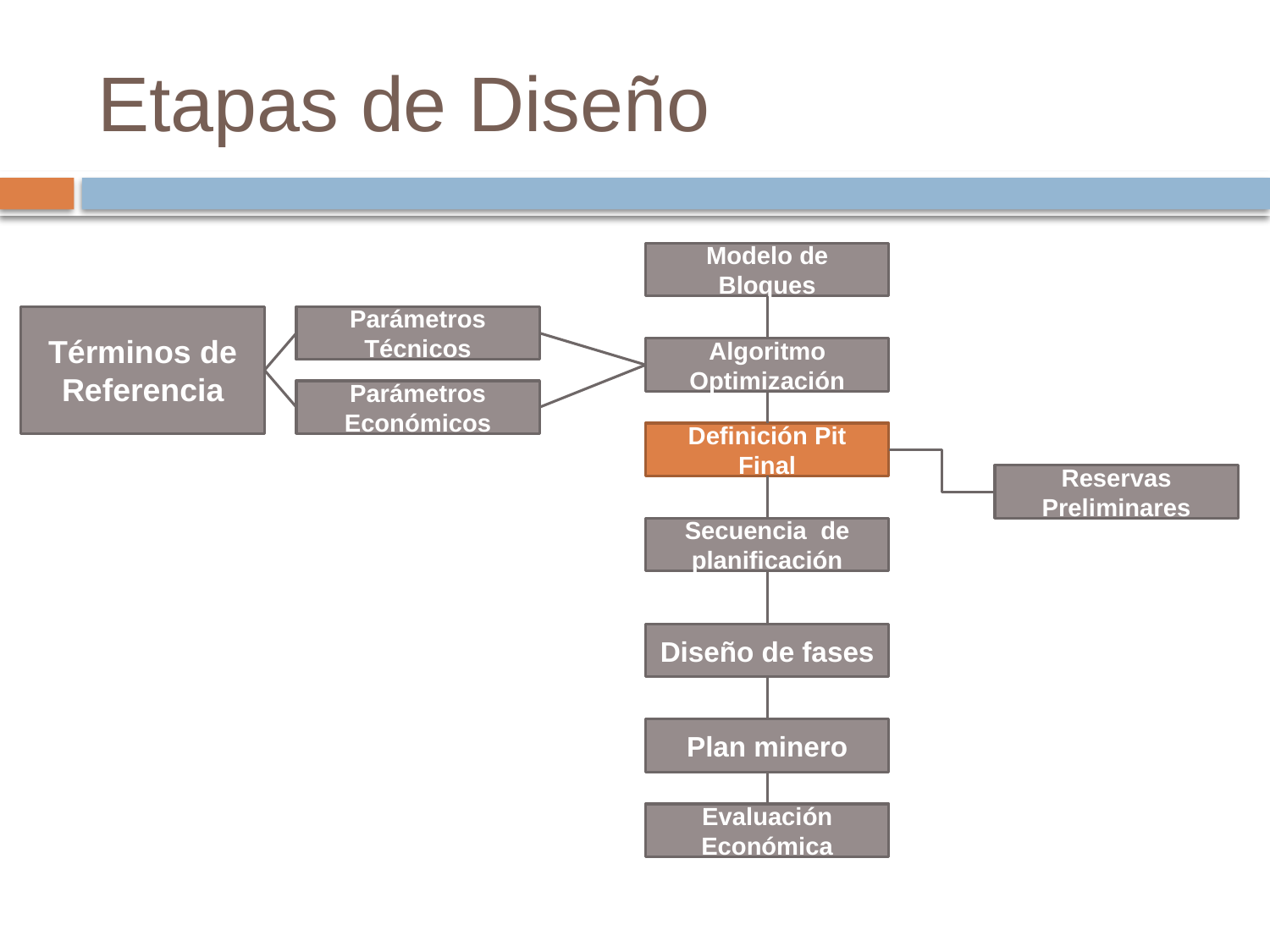

# Etapas de Diseño
Modelo de Bloques
Términos de Referencia
Parámetros Técnicos
Algoritmo Optimización
Parámetros Económicos
Definición Pit Final
Reservas Preliminares
Secuencia  de planificación
Diseño de fases
Plan minero
Evaluación Económica